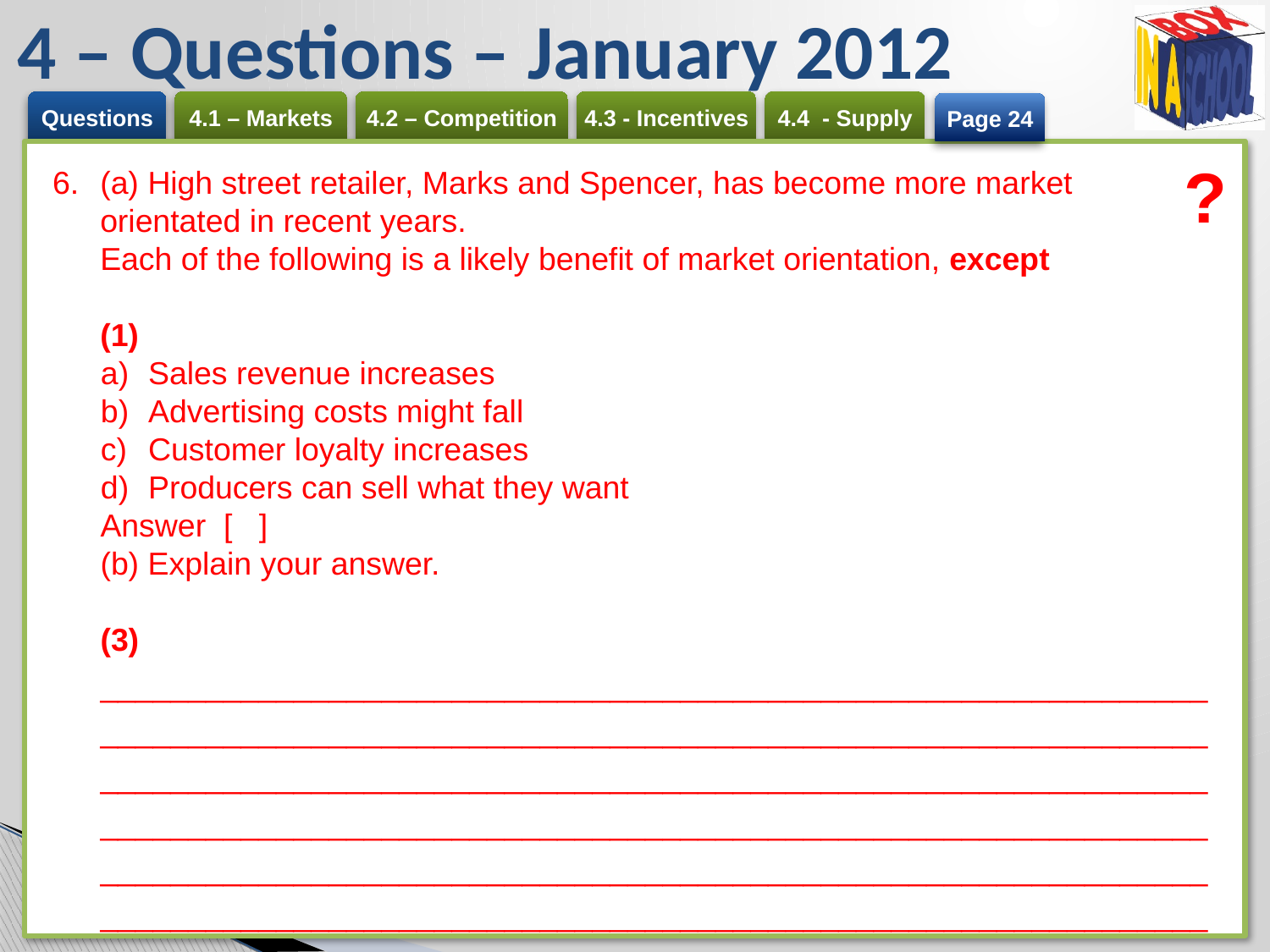

# 4 – Questions – January 2012
Page 24
?
(a) High street retailer, Marks and Spencer, has become more market orientated in recent years.
Each of the following is a likely benefit of market orientation, except	(1)
Sales revenue increases
Advertising costs might fall
Customer loyalty increases
Producers can sell what they want
Answer  [   ]
(b) Explain your answer.	(3)
_____________________________________________________________________________________________________________________________________________________________________________________________________________________________________________________________________________________________________________________________________________________________________________________________________________________________________________________________________________________________________________(Total for Question 2 = 4 marks)